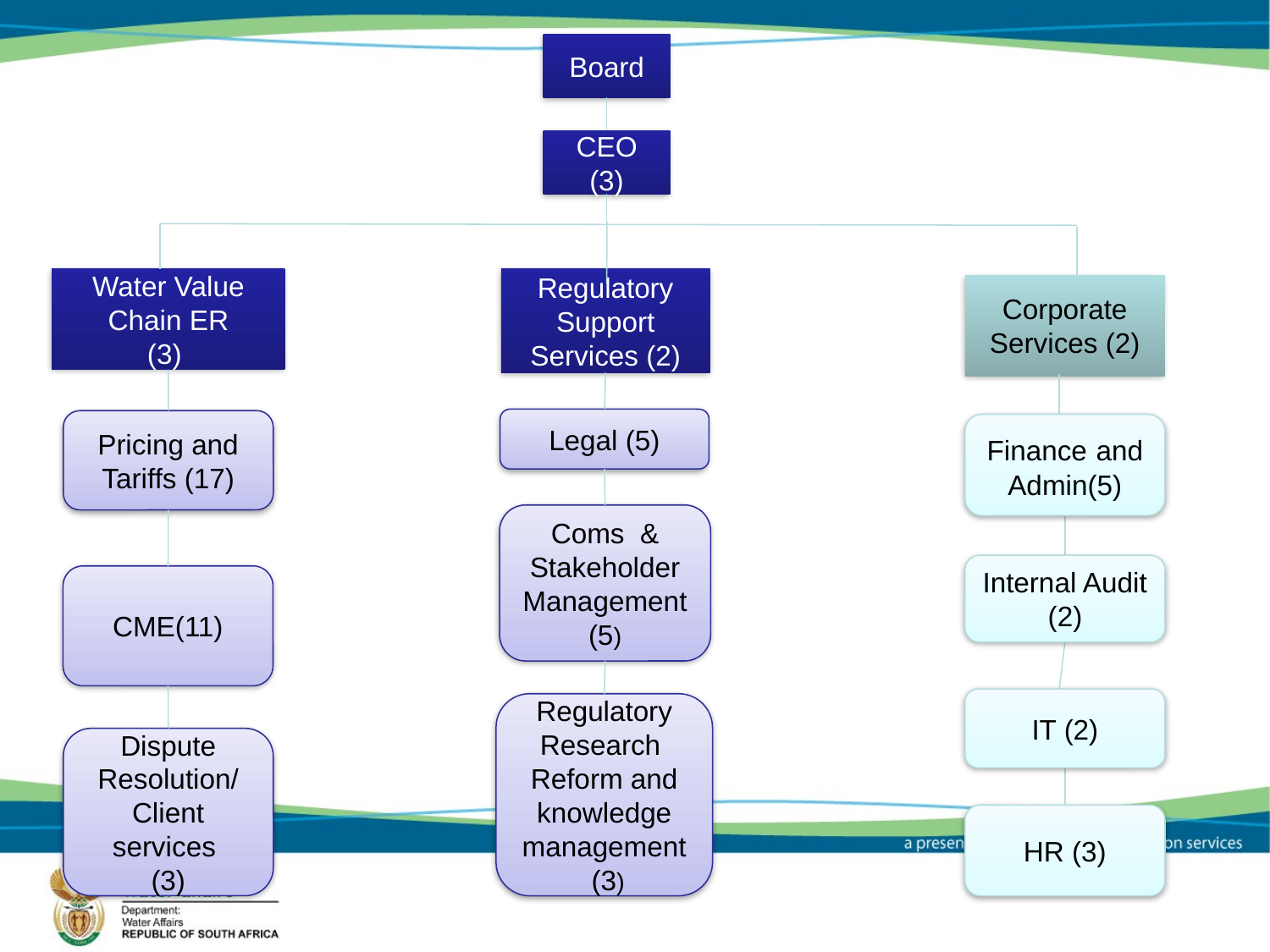

Board
CEO (3)
Water Value Chain ER
(3)
Regulatory Support Services (2)
Corporate Services (2)
Legal (5)
Pricing and Tariffs (17)
Finance and Admin(5)
Coms  & Stakeholder Management (5)
Internal Audit (2)
CME(11)
IT (2)
Regulatory Research  Reform and knowledge management  (3)
Dispute Resolution/ Client services
(3)
HR (3)